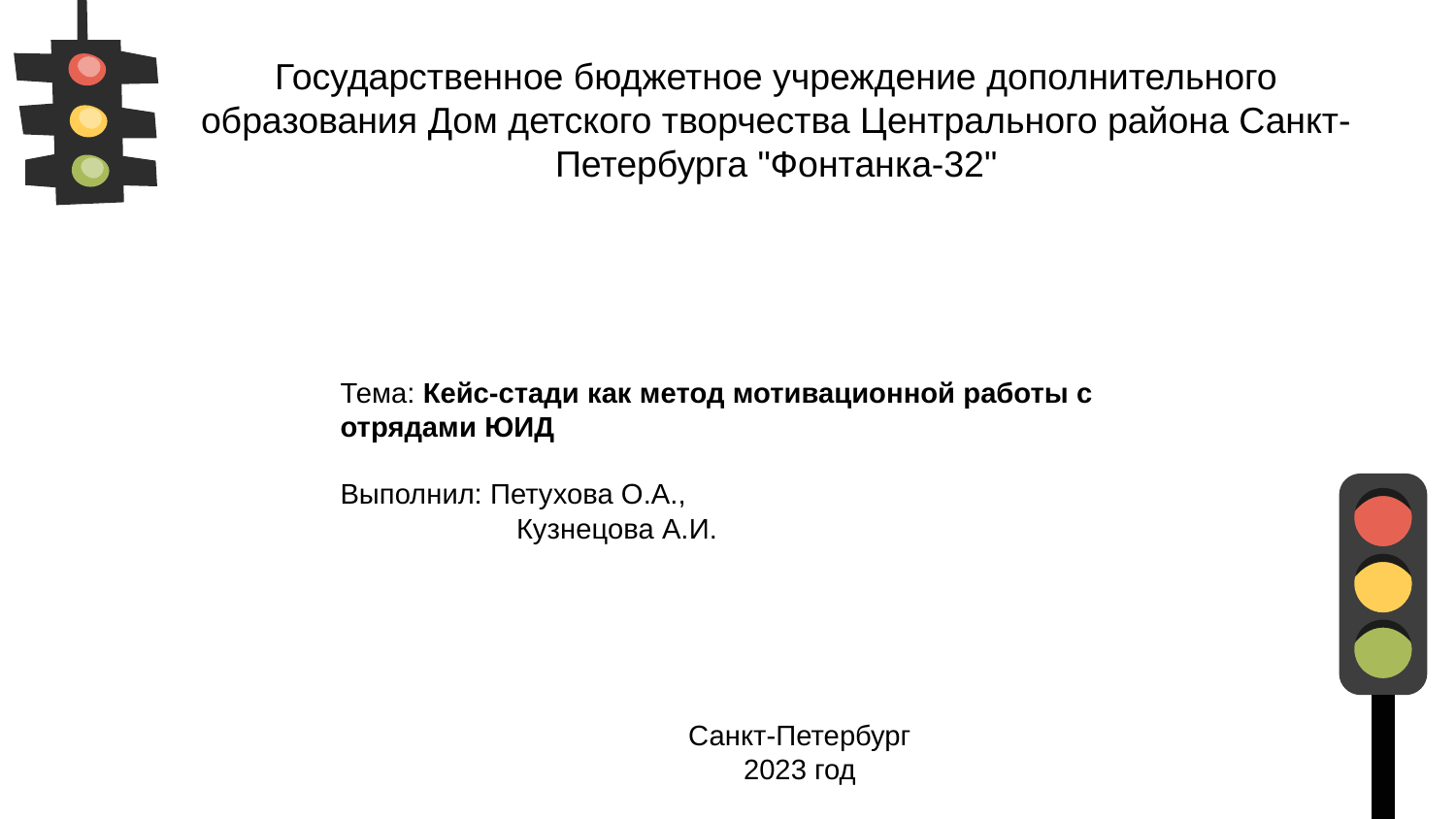

# Государственное бюджетное учреждение дополнительного образования Дом детского творчества Центрального района Санкт-Петербурга "Фонтанка-32"
Тема: Кейс-стади как метод мотивационной работы с отрядами ЮИД
Выполнил: Петухова О.А.,
                      Кузнецова А.И.

Санкт-Петербург
2023 год